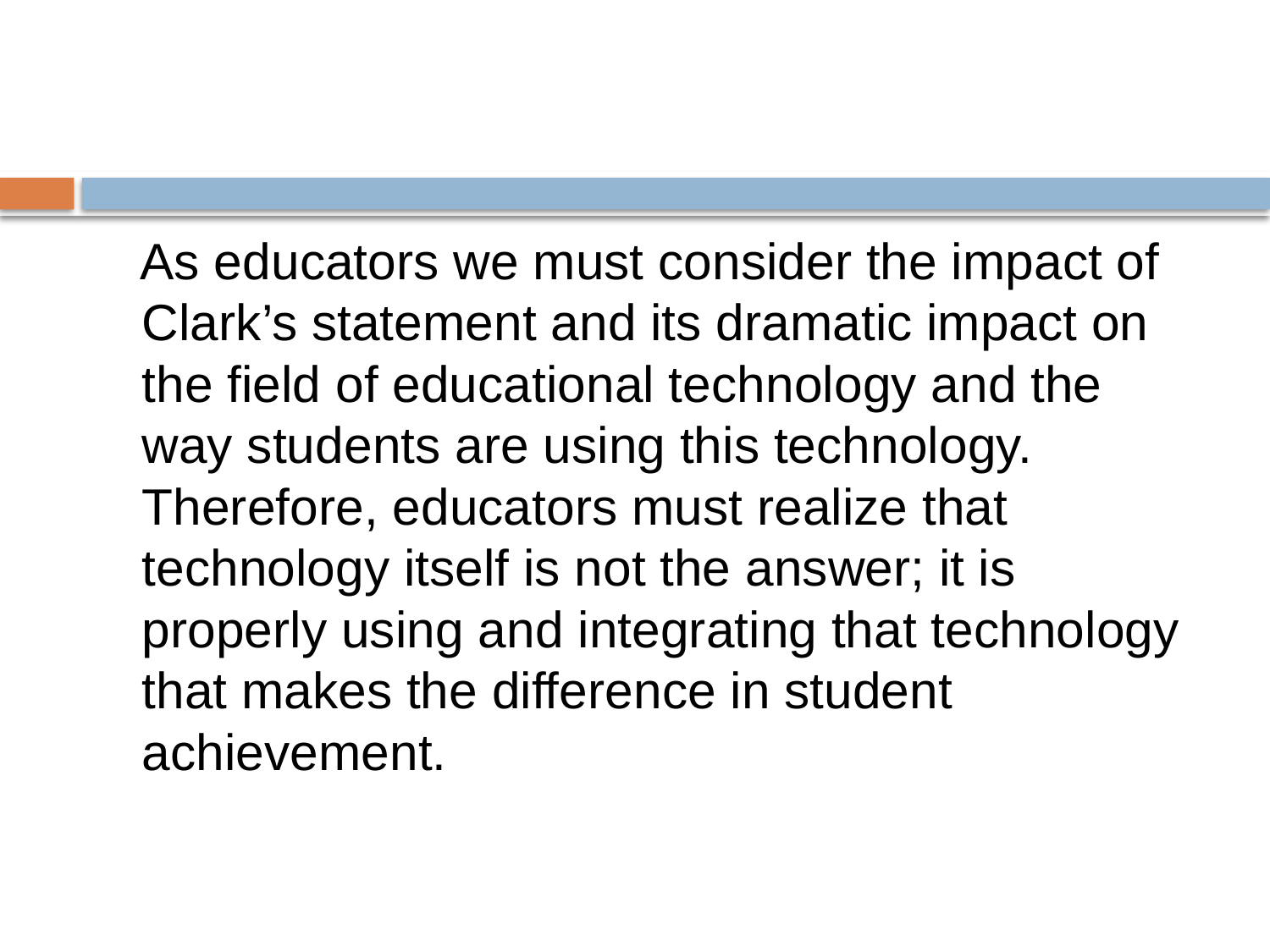

As educators we must consider the impact of Clark’s statement and its dramatic impact on the field of educational technology and the way students are using this technology. Therefore, educators must realize that technology itself is not the answer; it is properly using and integrating that technology that makes the difference in student achievement.